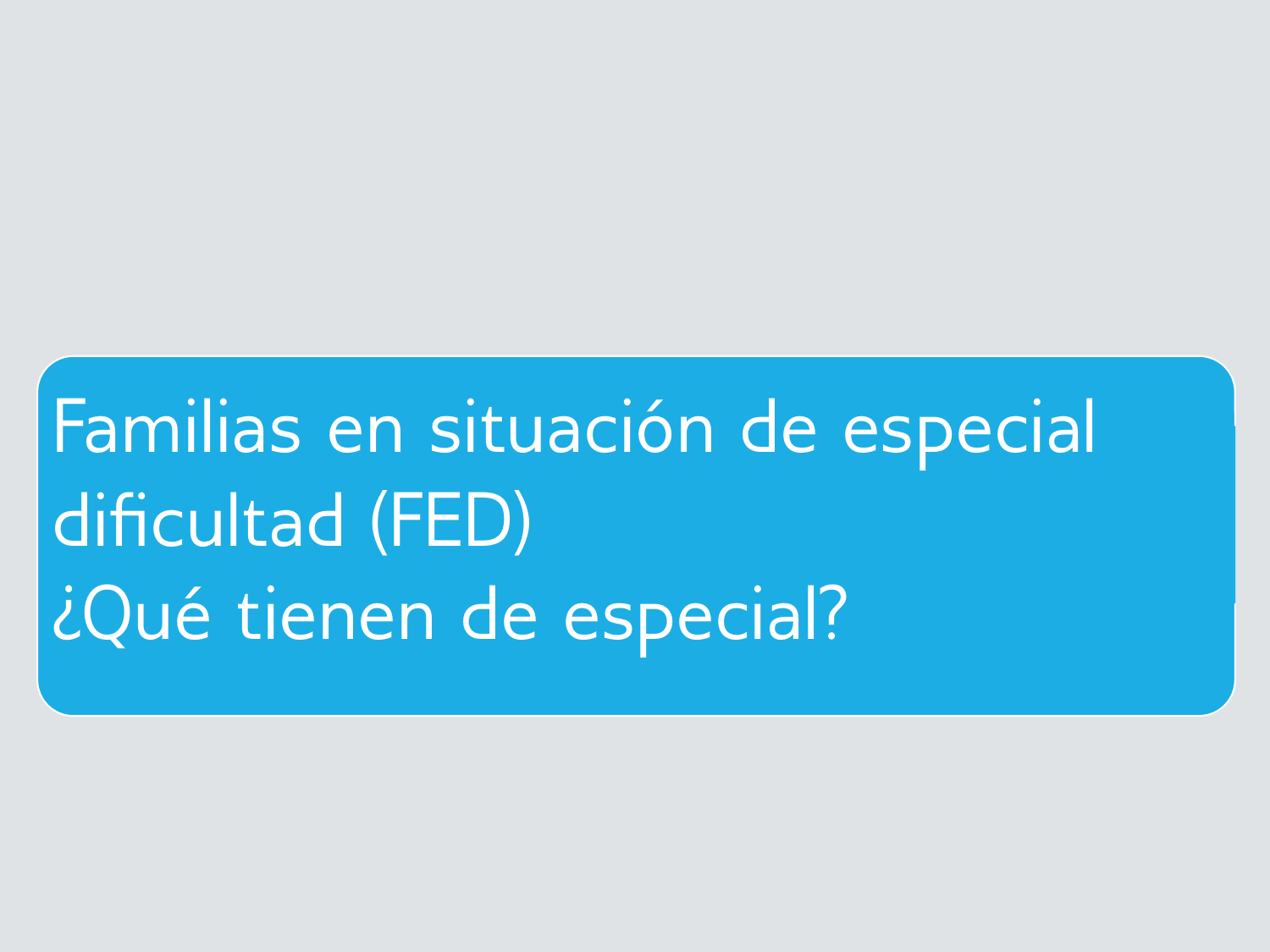

Familias en situación de especial dificultad (FED)
¿Qué tienen de especial?